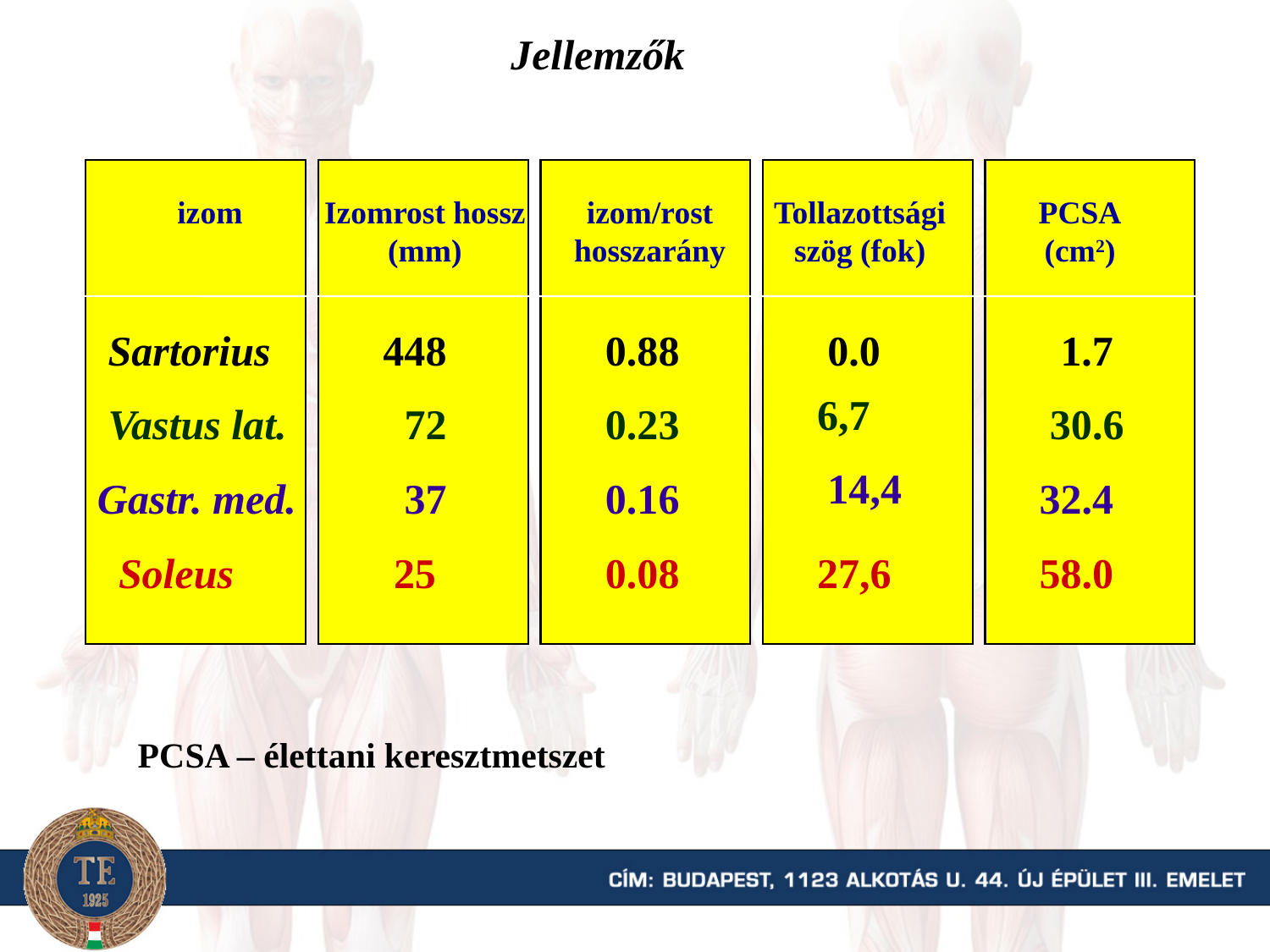

Jellemzők

izom
Izomrost hossz (mm)
izom/rost hosszarány
Tollazottsági szög (fok)
PCSA
(cm2)

Sartorius
448
0.88
0.0
1.7
Vastus lat.
72
0.23
6,7
30.6
Gastr. med.
37
0.16
14,4
32.4
Soleus
25
0.08
27,6
58.0
PCSA – élettani keresztmetszet